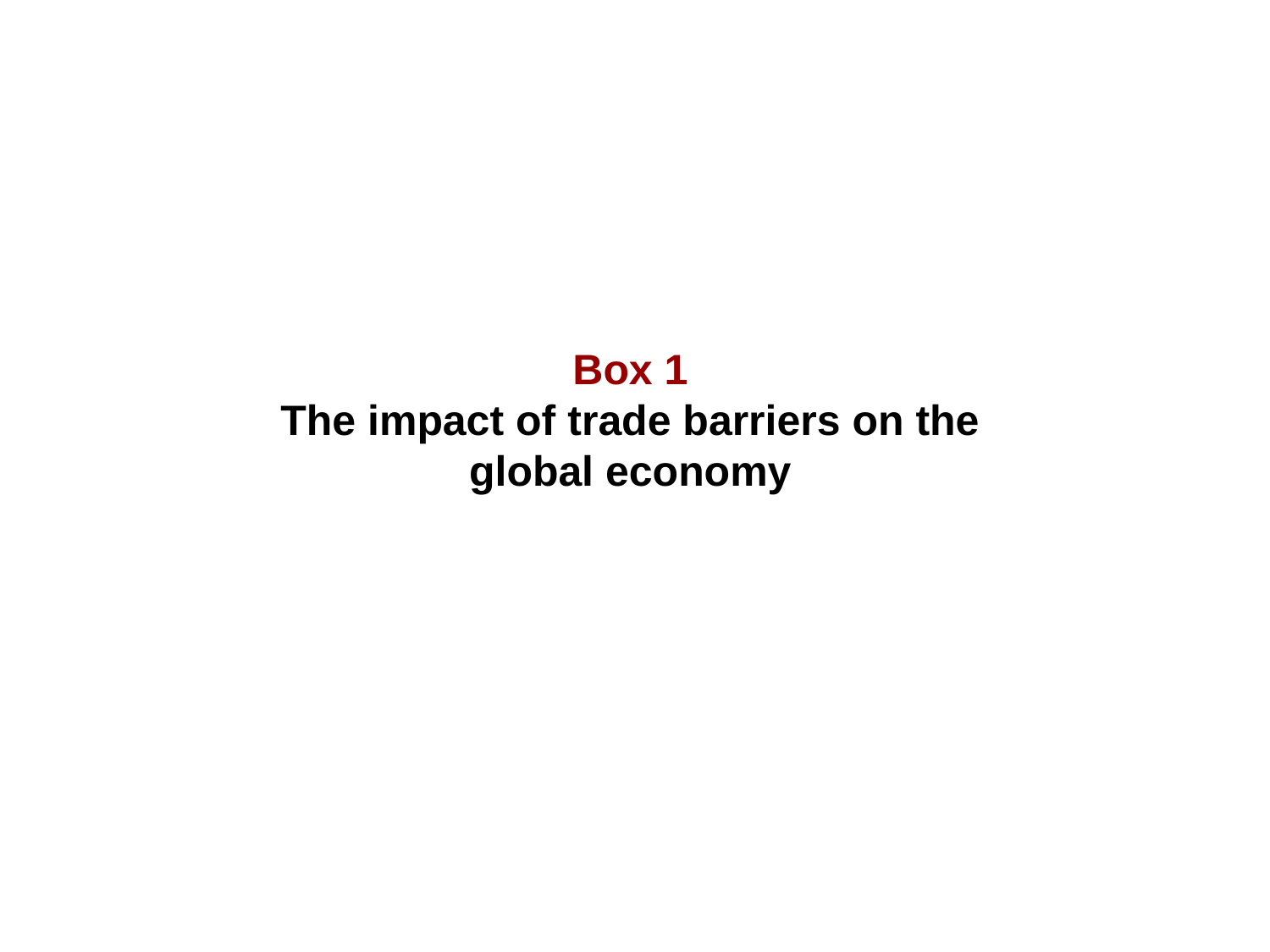

Box 1
The impact of trade barriers on the
global economy